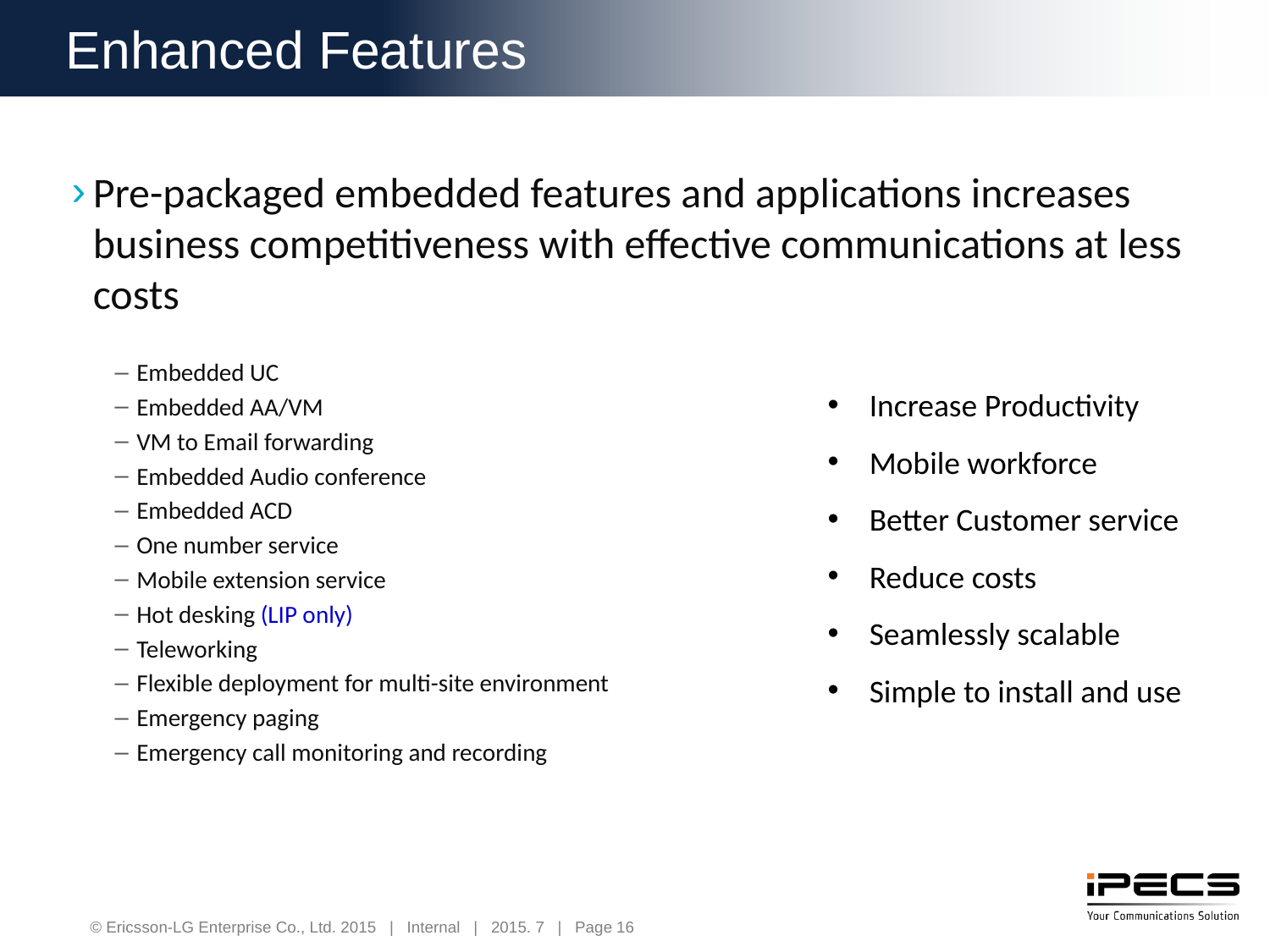

Enhanced Features
Pre-packaged embedded features and applications increases business competitiveness with effective communications at less costs

Embedded UC
Embedded AA/VM
VM to Email forwarding
Embedded Audio conference
Embedded ACD
One number service
Mobile extension service
Hot desking (LIP only)
Teleworking
Flexible deployment for multi-site environment
Emergency paging
Emergency call monitoring and recording

Increase Productivity
Mobile workforce
Better Customer service
Reduce costs
Seamlessly scalable
Simple to install and use